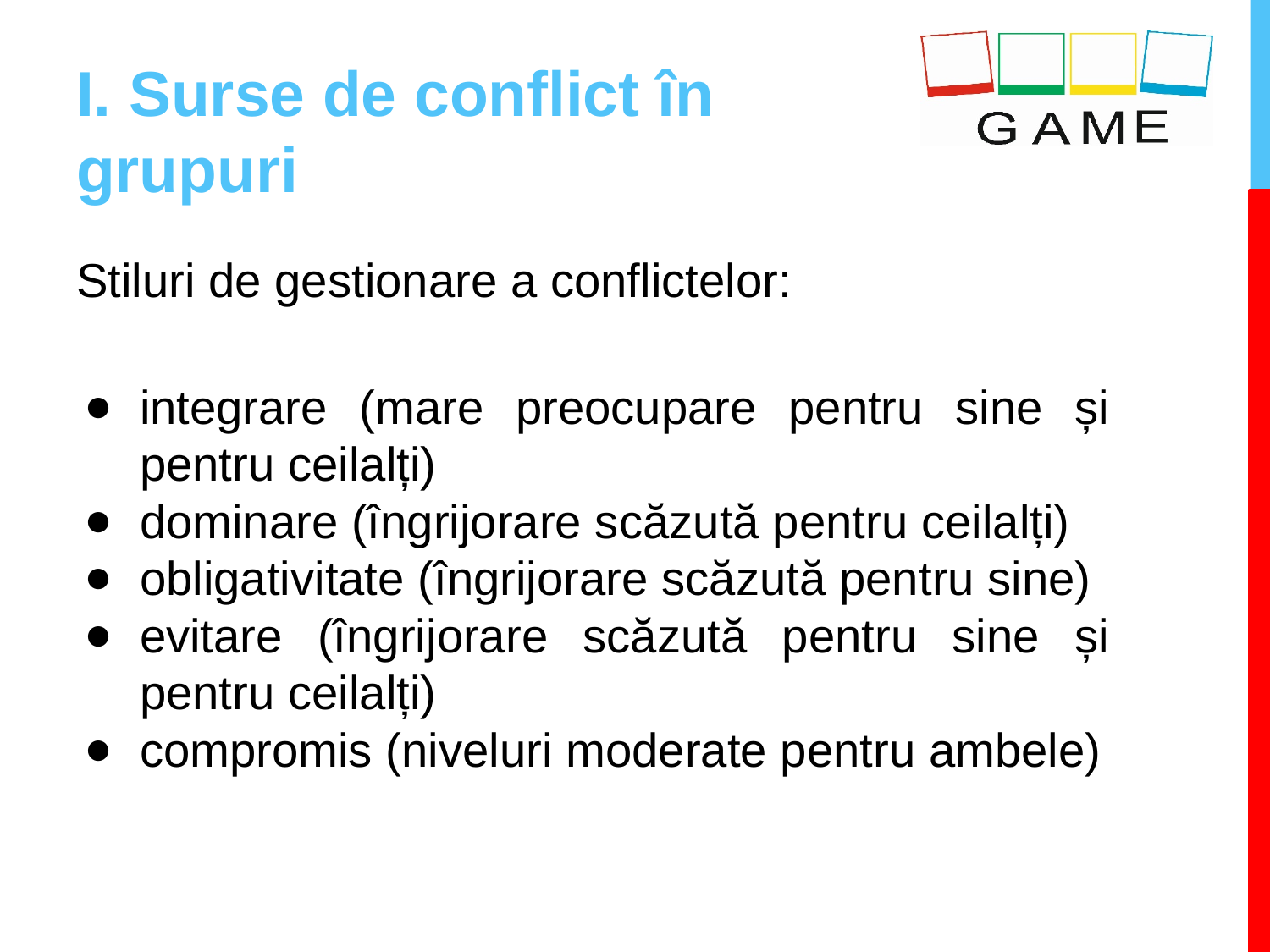

# I. Surse de conflict în grupuri
Stiluri de gestionare a conflictelor:

integrare (mare preocupare pentru sine și pentru ceilalți)
dominare (îngrijorare scăzută pentru ceilalți)
obligativitate (îngrijorare scăzută pentru sine)
evitare (îngrijorare scăzută pentru sine și pentru ceilalți)
compromis (niveluri moderate pentru ambele)